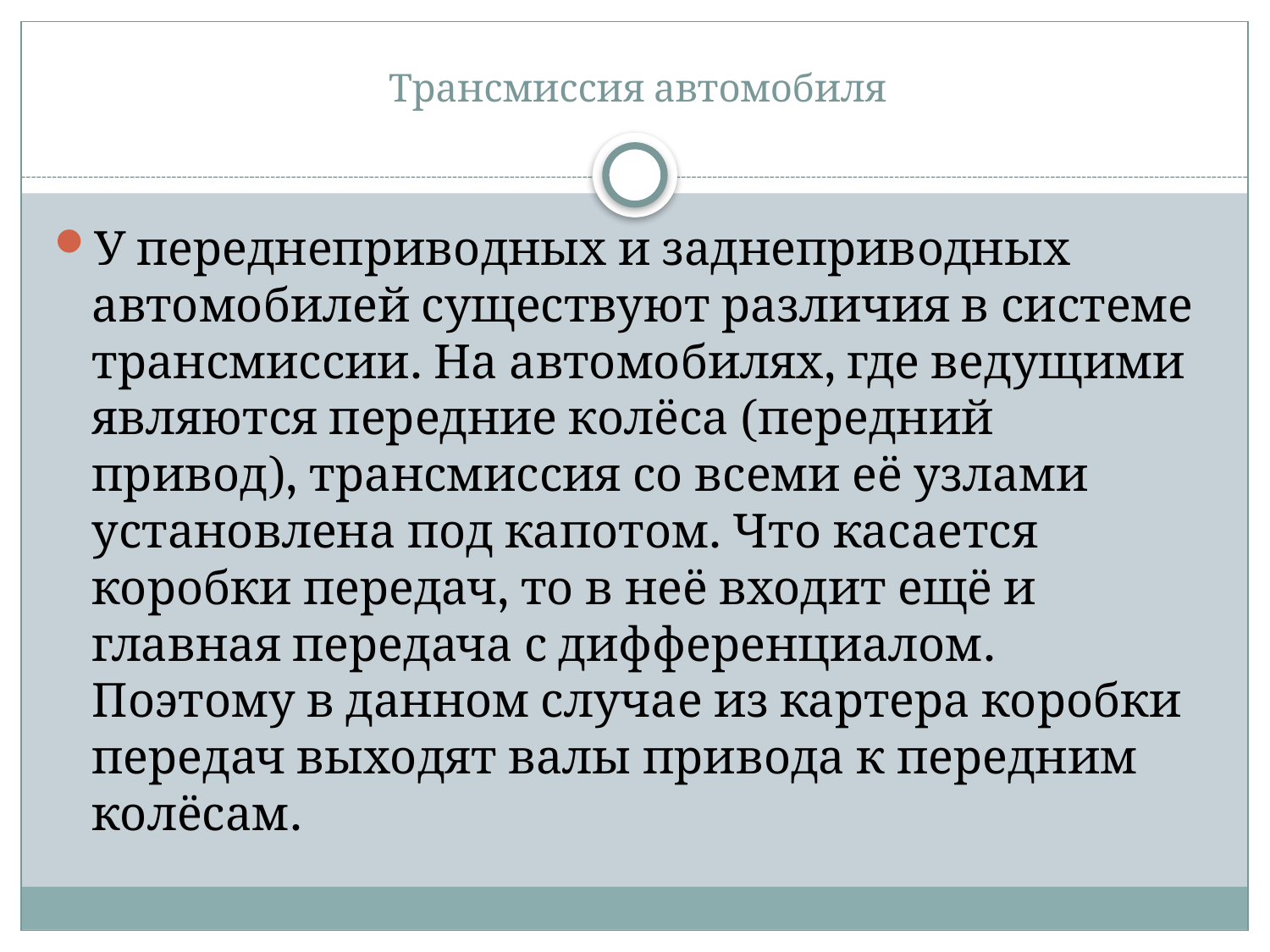

# Трансмиссия автомобиля
У переднеприводных и заднеприводных автомобилей существуют различия в системе трансмиссии. На автомобилях, где ведущими являются передние колёса (передний привод), трансмиссия со всеми её узлами установлена под капотом. Что касается коробки передач, то в неё входит ещё и главная передача с дифференциалом. Поэтому в данном случае из картера коробки передач выходят валы привода к передним колёсам.